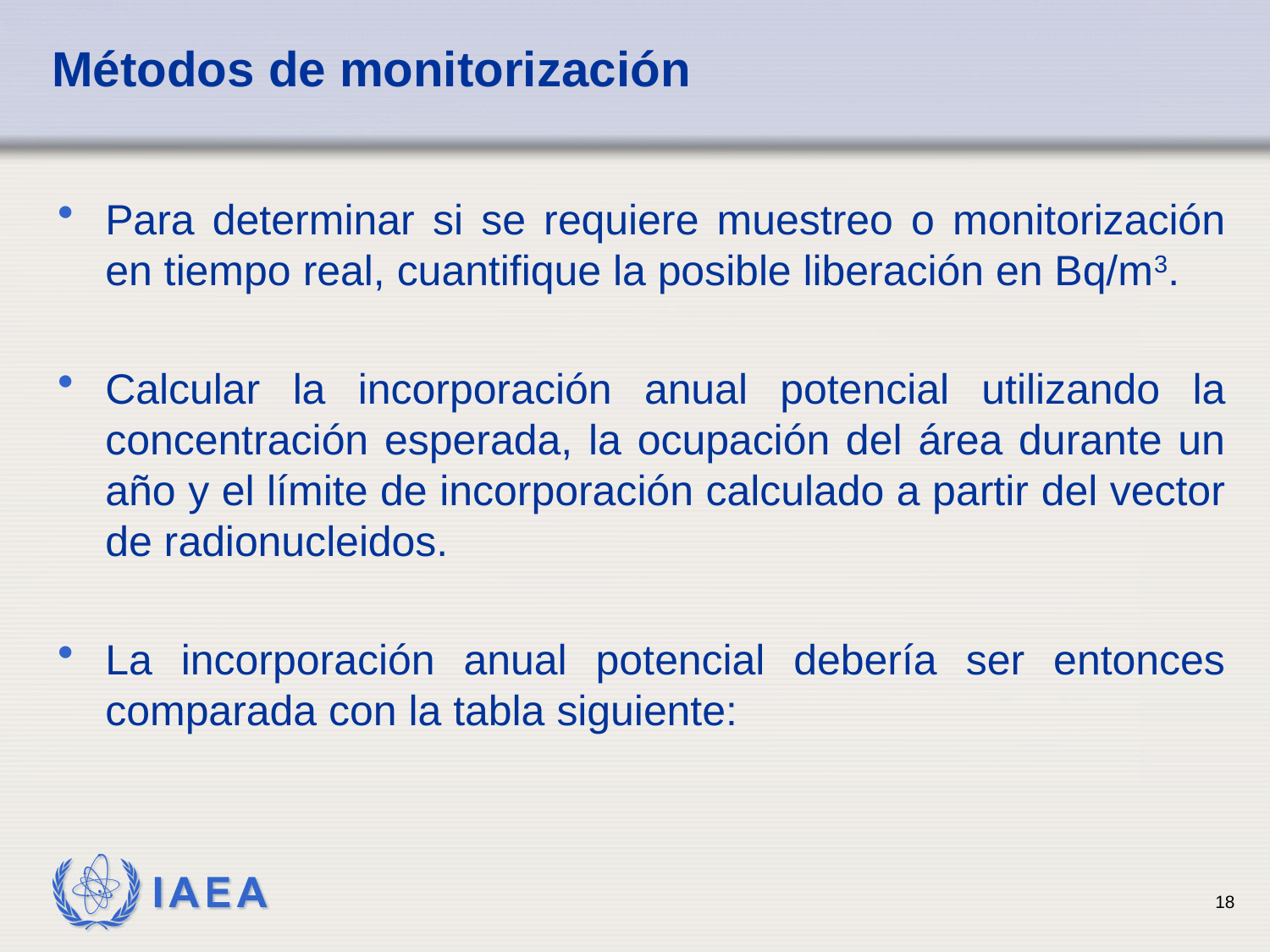

# Métodos de monitorización
Para determinar si se requiere muestreo o monitorización en tiempo real, cuantifique la posible liberación en Bq/m3.

Calcular la incorporación anual potencial utilizando la concentración esperada, la ocupación del área durante un año y el límite de incorporación calculado a partir del vector de radionucleidos.

La incorporación anual potencial debería ser entonces comparada con la tabla siguiente:
18